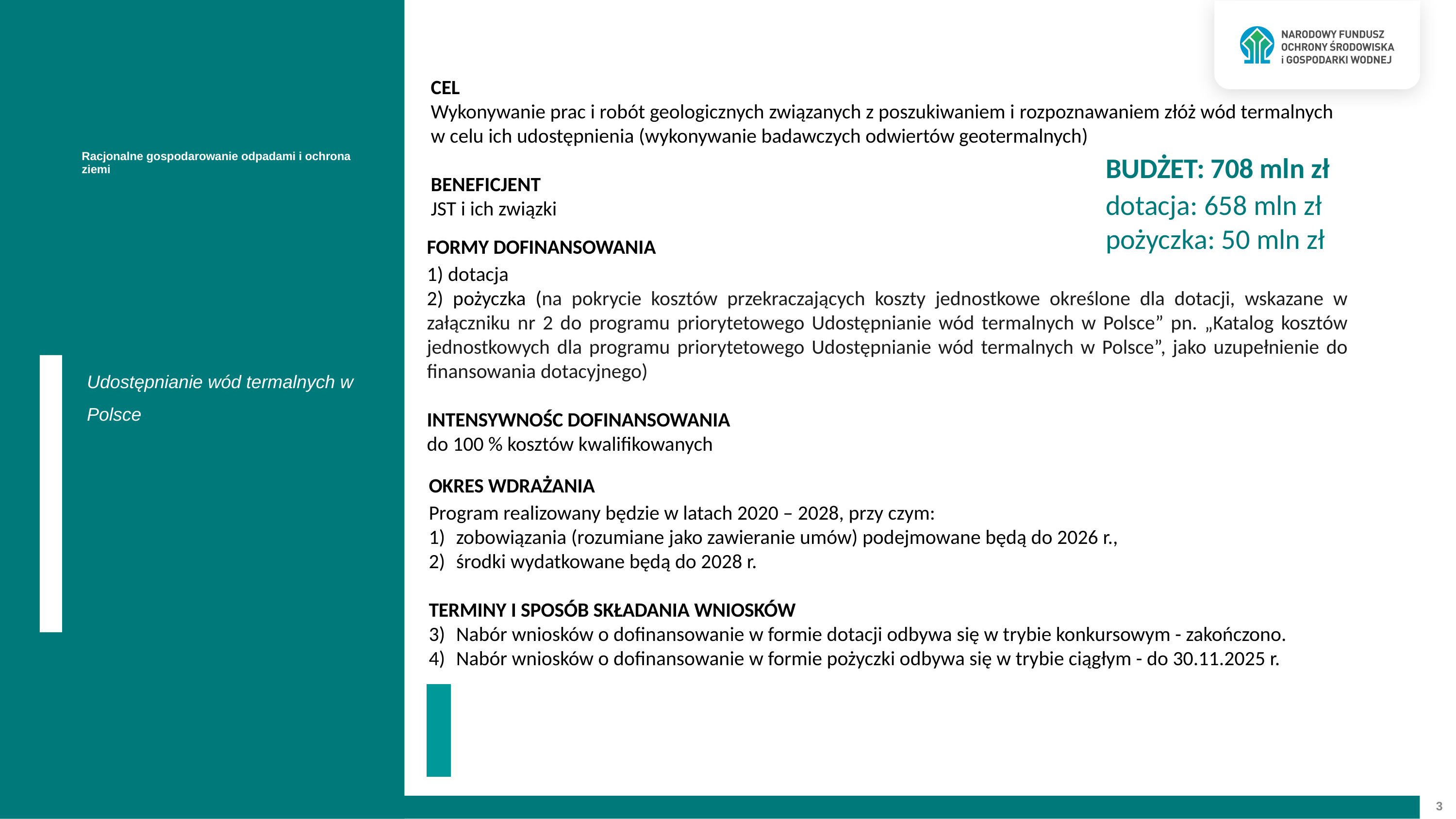

CEL
Wykonywanie prac i robót geologicznych związanych z poszukiwaniem i rozpoznawaniem złóż wód termalnych w celu ich udostępnienia (wykonywanie badawczych odwiertów geotermalnych)

BENEFICJENT
JST i ich związki

Racjonalne gospodarowanie odpadami i ochrona ziemi
BUDŻET: 708 mln zł
dotacja: 658 mln zł
pożyczka: 50 mln zł

FORMY DOFINANSOWANIA
1) dotacja
2) pożyczka (na pokrycie kosztów przekraczających koszty jednostkowe określone dla dotacji, wskazane w załączniku nr 2 do programu priorytetowego Udostępnianie wód termalnych w Polsce” pn. „Katalog kosztów jednostkowych dla programu priorytetowego Udostępnianie wód termalnych w Polsce”, jako uzupełnienie do finansowania dotacyjnego)

INTENSYWNOŚC DOFINANSOWANIA
do 100 % kosztów kwalifikowanych

Udostępnianie wód termalnych w Polsce

OKRES WDRAŻANIA
Program realizowany będzie w latach 2020 – 2028, przy czym:
zobowiązania (rozumiane jako zawieranie umów) podejmowane będą do 2026 r.,
środki wydatkowane będą do 2028 r.

TERMINY I SPOSÓB SKŁADANIA WNIOSKÓW
Nabór wniosków o dofinansowanie w formie dotacji odbywa się w trybie konkursowym - zakończono.
Nabór wniosków o dofinansowanie w formie pożyczki odbywa się w trybie ciągłym - do 30.11.2025 r.

3